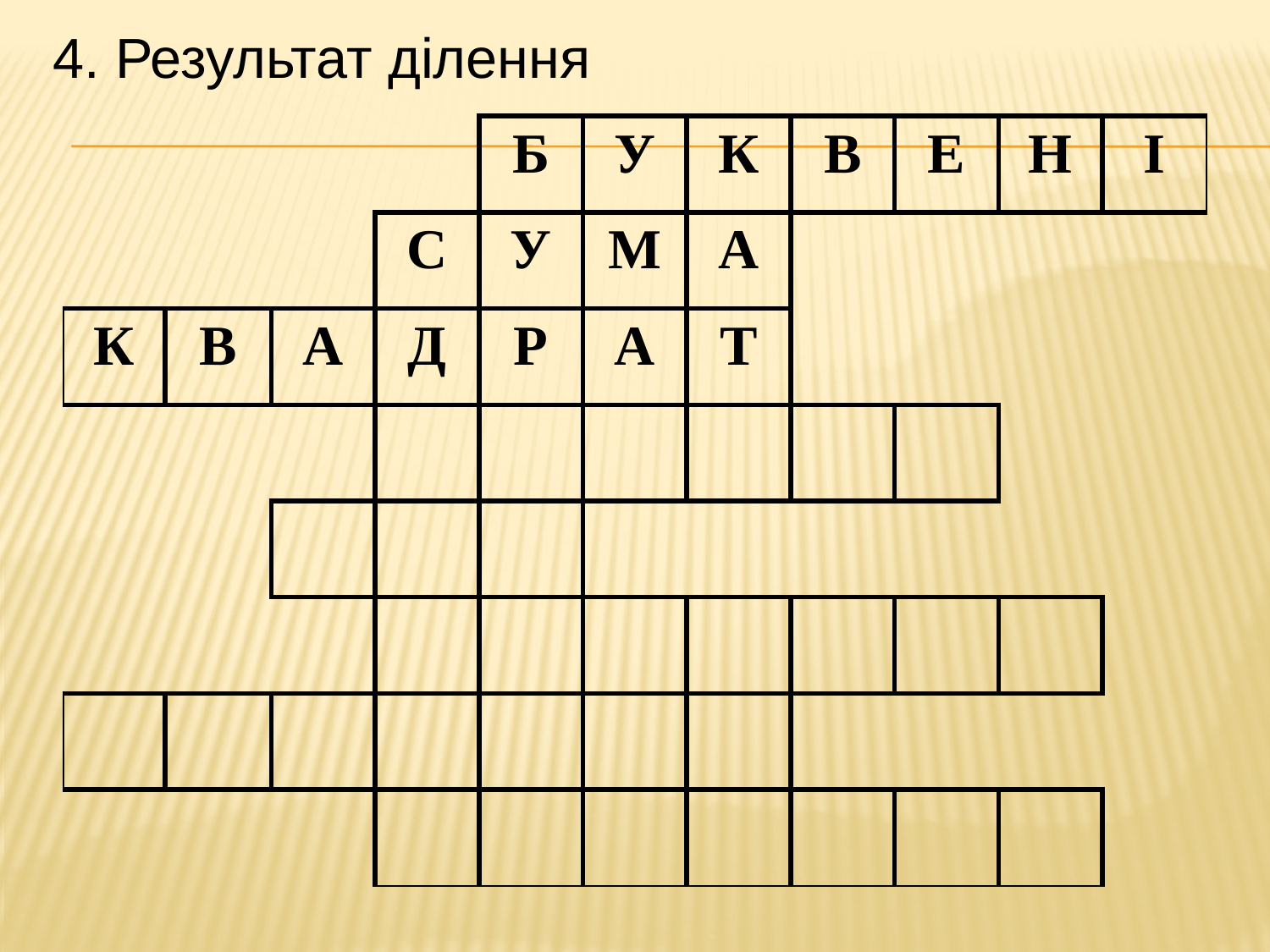

4. Результат ділення
|  |  |  |  | Б | У | К | В | Е | Н | І |
| --- | --- | --- | --- | --- | --- | --- | --- | --- | --- | --- |
|  |  |  | С | У | М | А |  |  |  |  |
| К | В | А | Д | Р | А | Т |  |  |  |  |
|  |  |  |  |  |  |  |  |  |  |  |
|  |  |  |  |  |  |  |  |  |  |  |
|  |  |  |  |  |  |  |  |  |  |  |
|  |  |  |  |  |  |  |  |  |  |  |
|  |  |  |  |  |  |  |  |  |  |  |